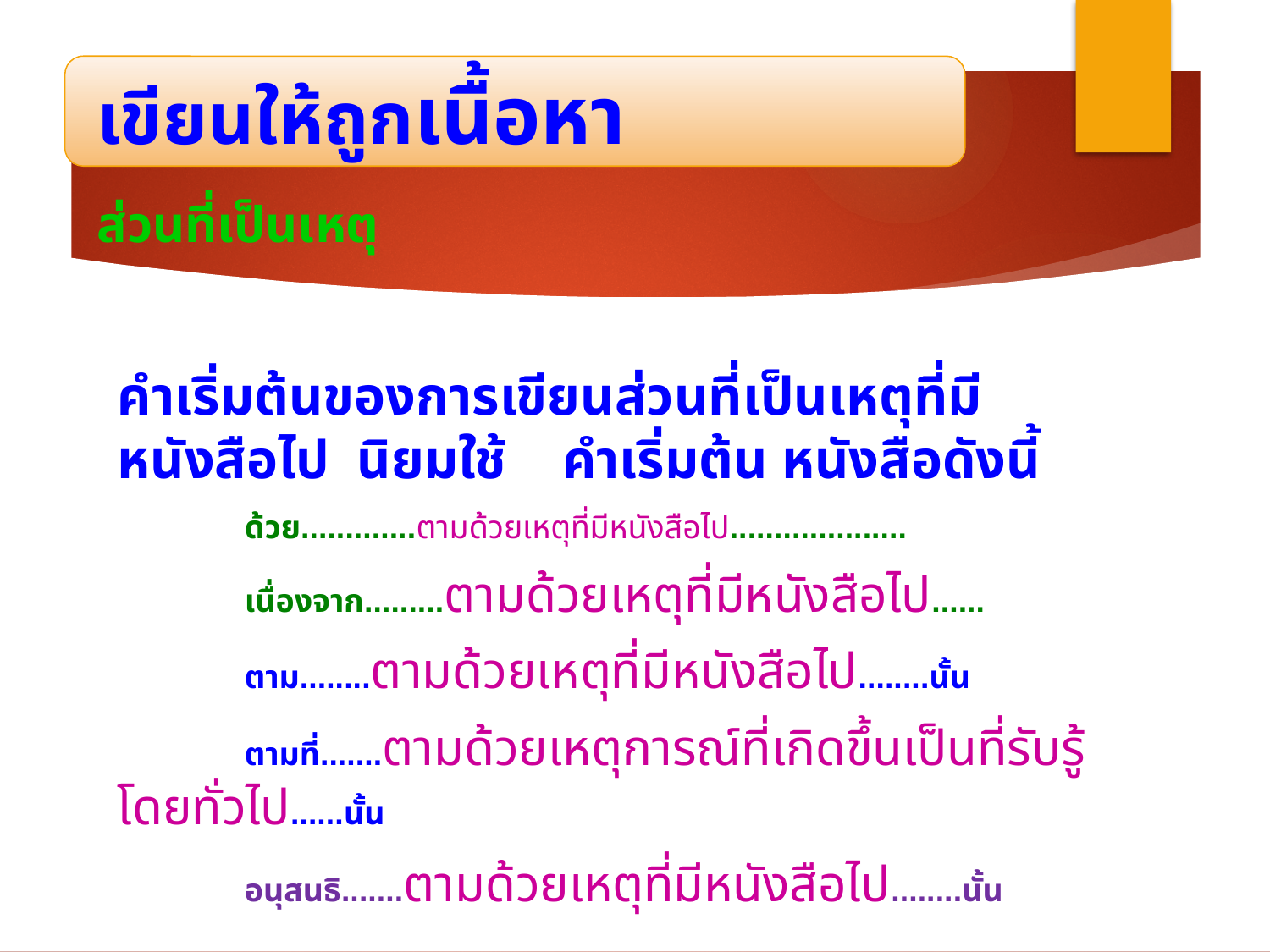

เขียนให้ถูกเนื้อหา
ส่วนที่เป็นเหตุ
คำเริ่มต้นของการเขียนส่วนที่เป็นเหตุที่มีหนังสือไป  นิยมใช้    คำเริ่มต้น หนังสือดังนี้
	ด้วย.............ตามด้วยเหตุที่มีหนังสือไป....................
	เนื่องจาก.........ตามด้วยเหตุที่มีหนังสือไป......
	ตาม........ตามด้วยเหตุที่มีหนังสือไป........นั้น
	ตามที่.......ตามด้วยเหตุการณ์ที่เกิดขึ้นเป็นที่รับรู้โดยทั่วไป......นั้น
	อนุสนธิ.......ตามด้วยเหตุที่มีหนังสือไป........นั้น